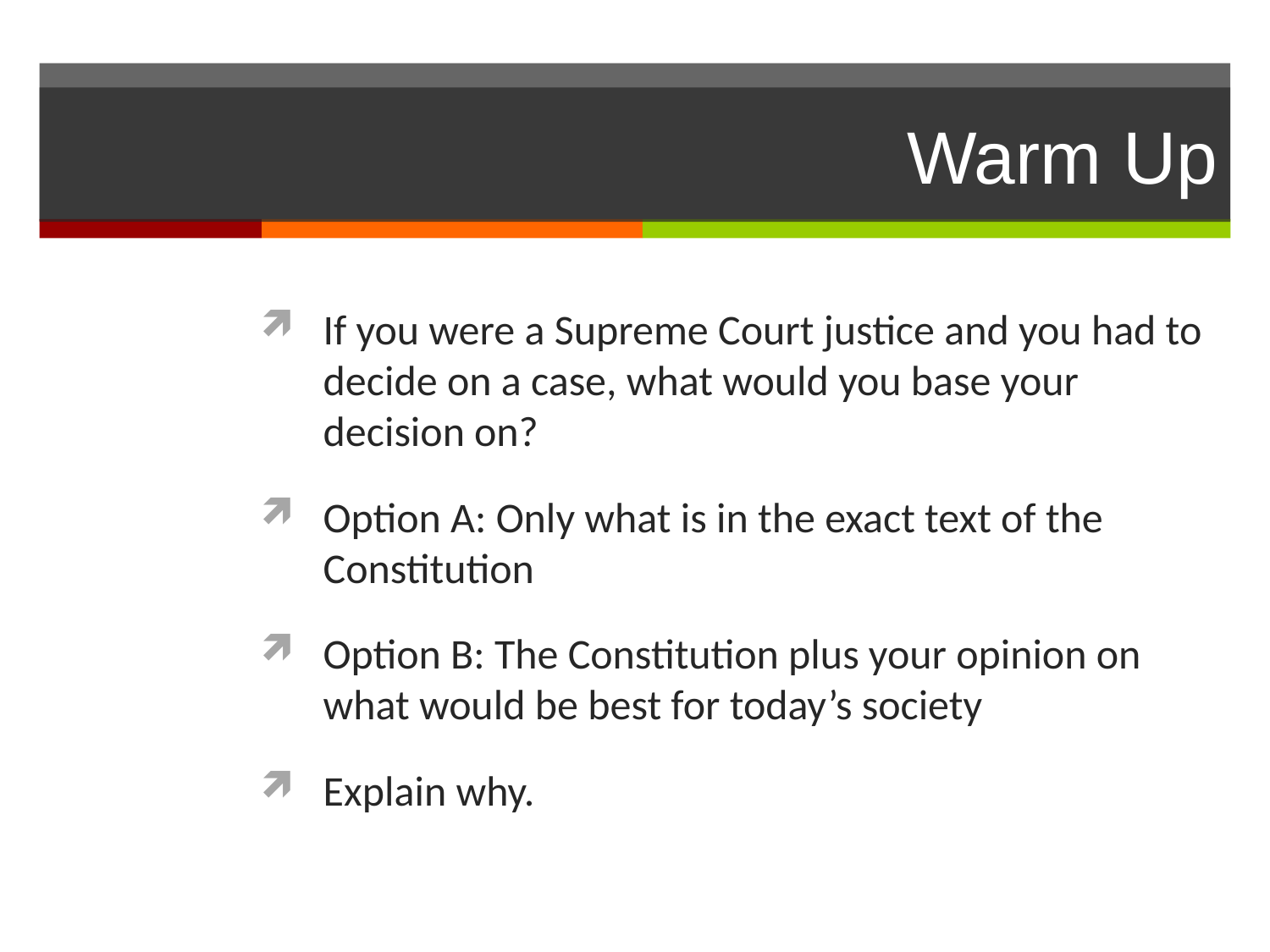

# Warm Up
If you were a Supreme Court justice and you had to decide on a case, what would you base your decision on?
Option A: Only what is in the exact text of the Constitution
Option B: The Constitution plus your opinion on what would be best for today’s society
Explain why.